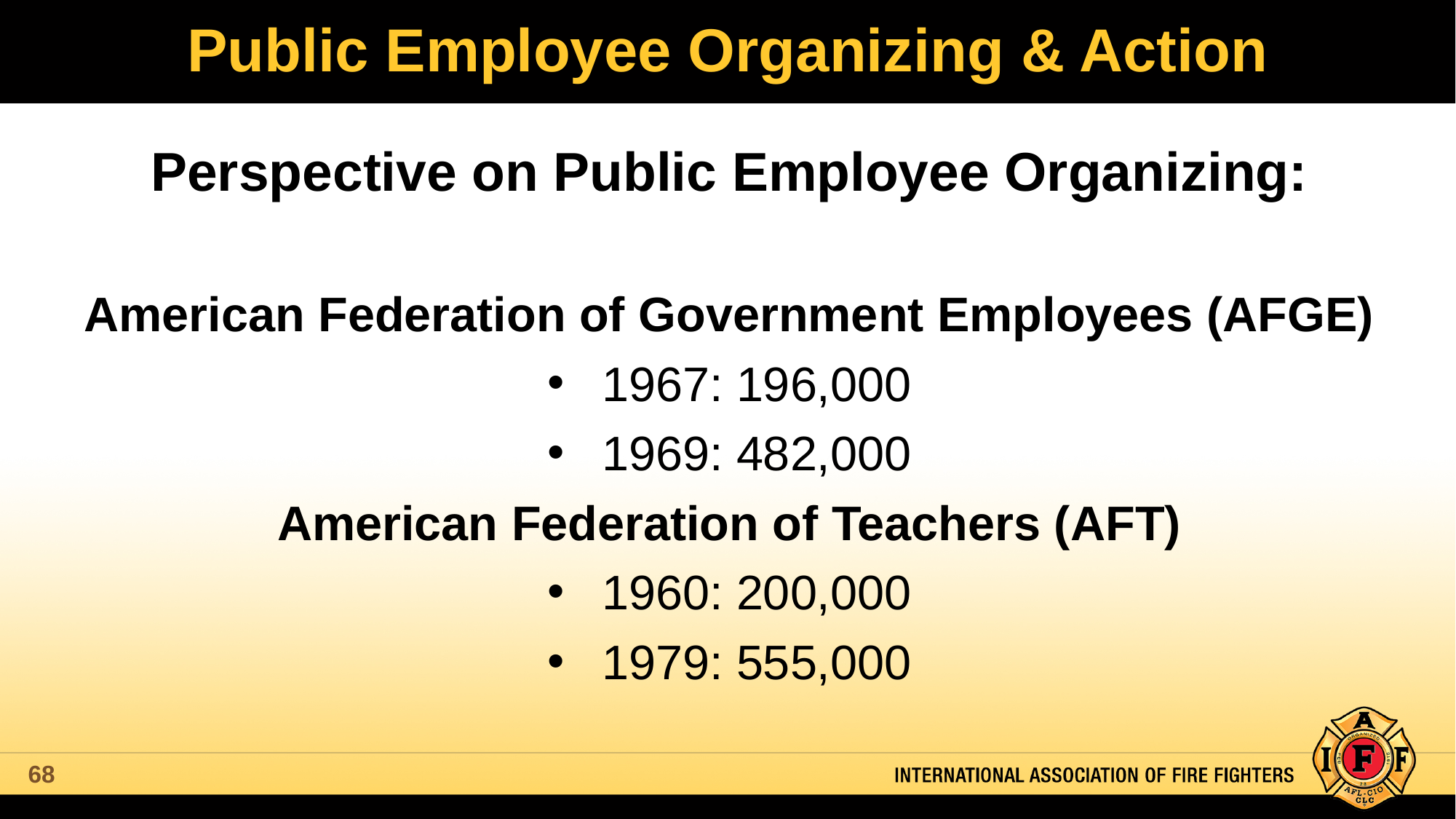

# Public Employee Organizing & Action
Perspective on Public Employee Organizing:

American Federation of Government Employees (AFGE)
1967: 196,000
1969: 482,000
American Federation of Teachers (AFT)
1960: 200,000
1979: 555,000